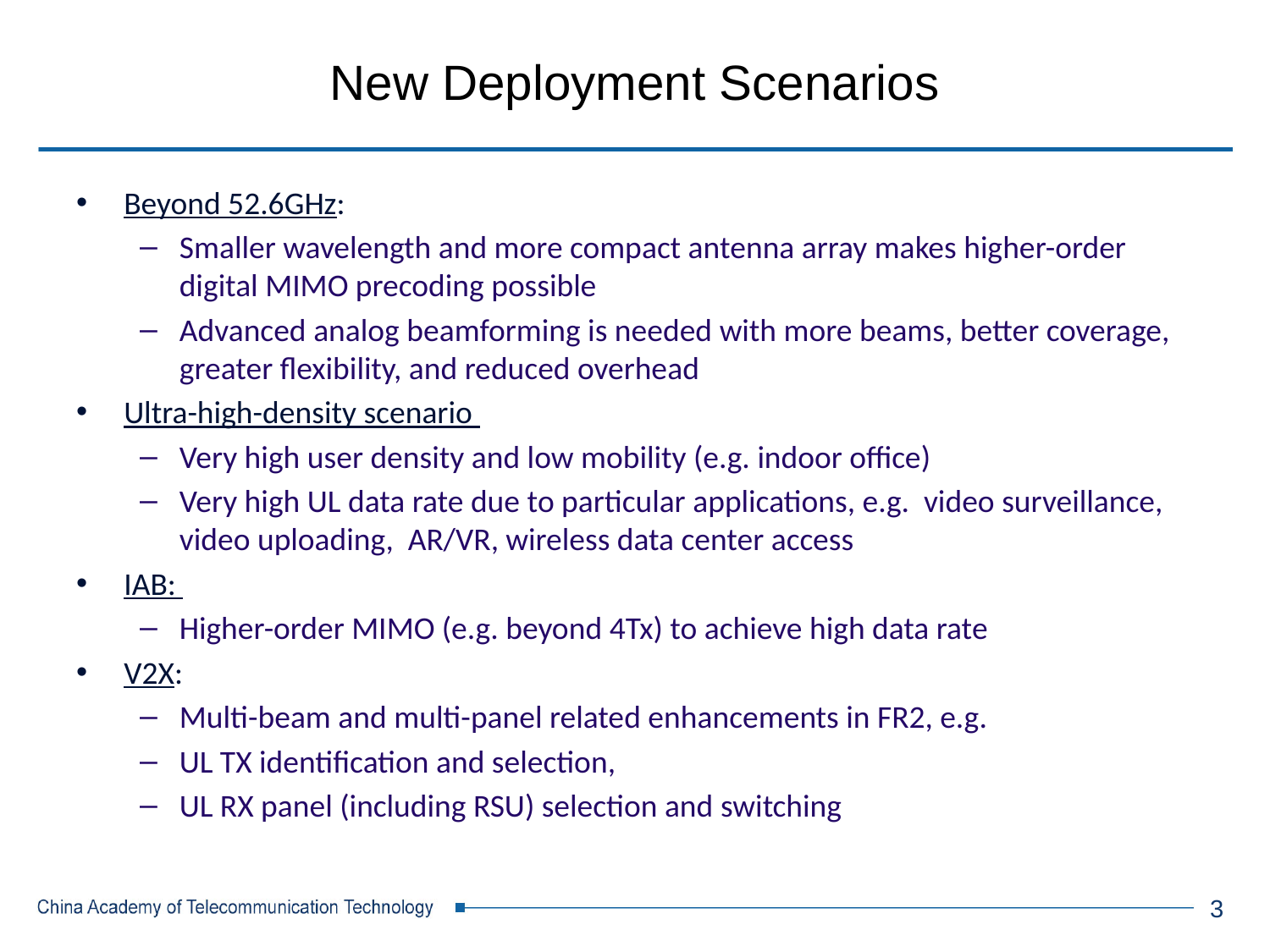

# New Deployment Scenarios
Beyond 52.6GHz:
Smaller wavelength and more compact antenna array makes higher-order digital MIMO precoding possible
Advanced analog beamforming is needed with more beams, better coverage, greater flexibility, and reduced overhead
Ultra-high-density scenario
Very high user density and low mobility (e.g. indoor office)
Very high UL data rate due to particular applications, e.g.  video surveillance, video uploading,  AR/VR, wireless data center access
IAB:
Higher-order MIMO (e.g. beyond 4Tx) to achieve high data rate
V2X:
Multi-beam and multi-panel related enhancements in FR2, e.g.
UL TX identification and selection,
UL RX panel (including RSU) selection and switching

3